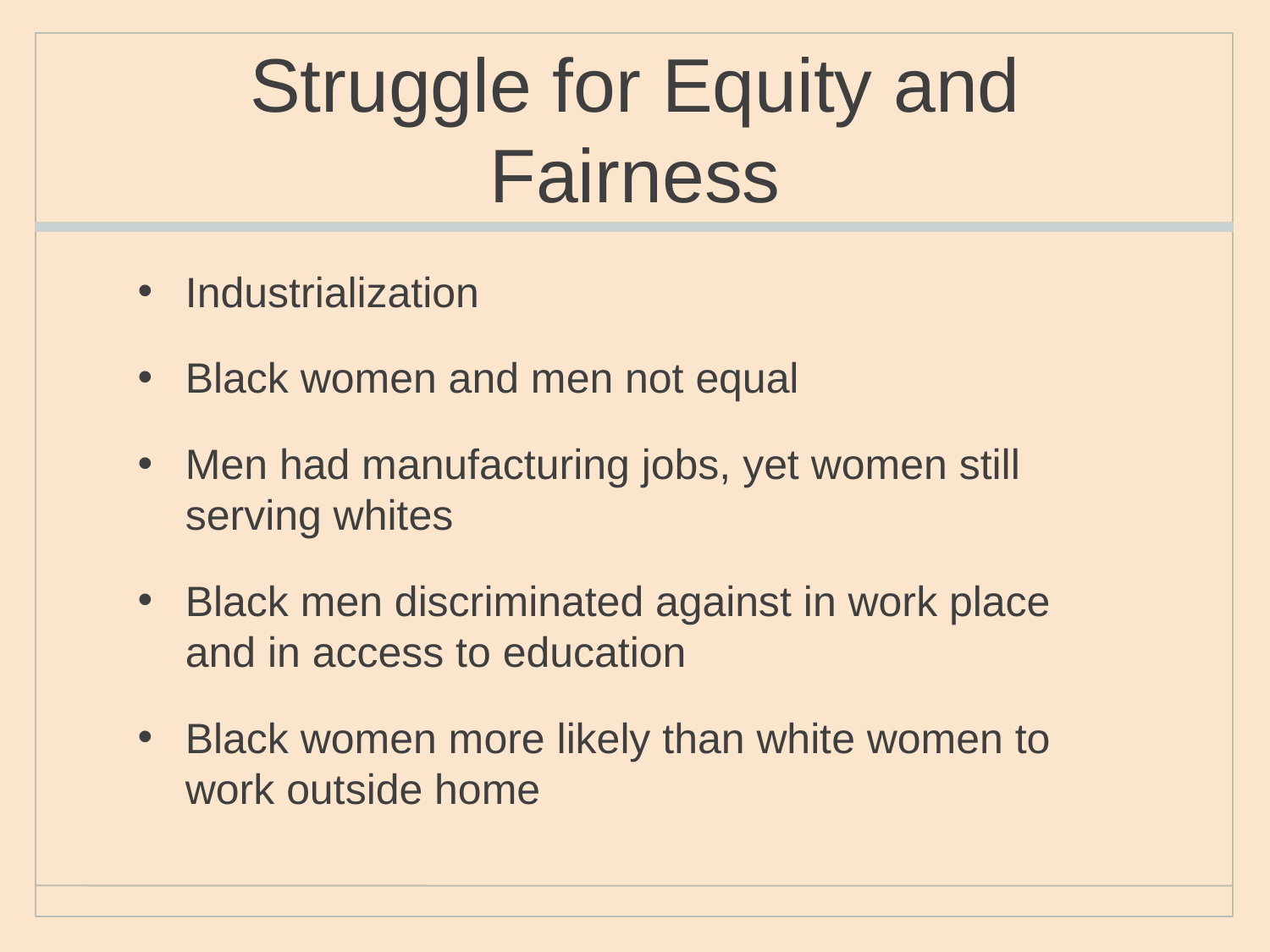

# Struggle for Equity and Fairness
Industrialization
Black women and men not equal
Men had manufacturing jobs, yet women still serving whites
Black men discriminated against in work place and in access to education
Black women more likely than white women to work outside home